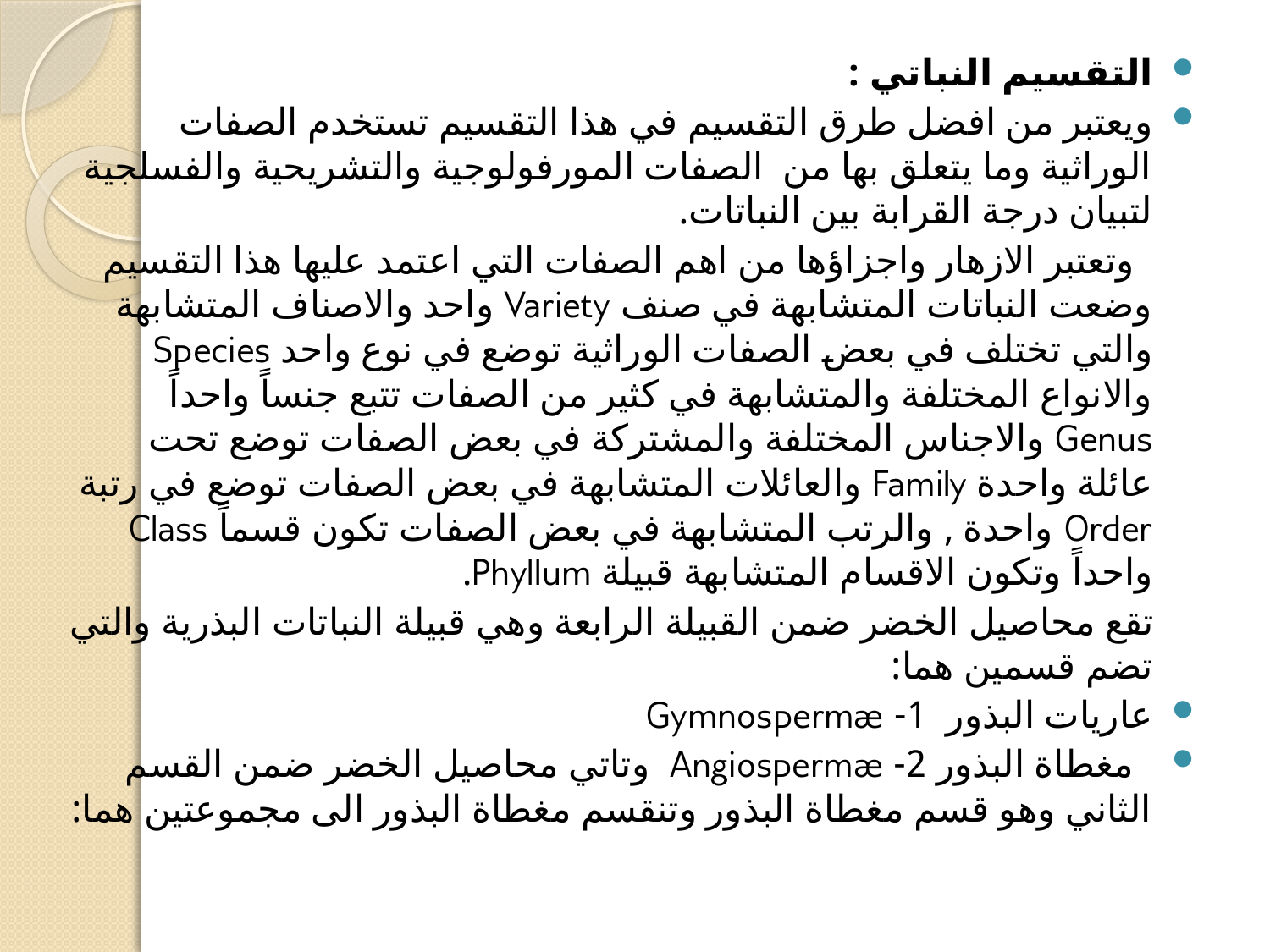

#
التقسيم النباتي :
ويعتبر من افضل طرق التقسيم في هذا التقسيم تستخدم الصفات الوراثية وما يتعلق بها من  الصفات المورفولوجية والتشريحية والفسلجية لتبيان درجة القرابة بين النباتات.
     وتعتبر الازهار واجزاؤها من اهم الصفات التي اعتمد عليها هذا التقسيم وضعت النباتات المتشابهة في صنف Variety واحد والاصناف المتشابهة والتي تختلف في بعض الصفات الوراثية توضع في نوع واحد Species  والانواع المختلفة والمتشابهة في كثير من الصفات تتبع جنساً واحداً Genus والاجناس المختلفة والمشتركة في بعض الصفات توضع تحت عائلة واحدة Family والعائلات المتشابهة في بعض الصفات توضع في رتبة Order واحدة , والرتب المتشابهة في بعض الصفات تكون قسماً Class   واحداً وتكون الاقسام المتشابهة قبيلة Phyllum.
   تقع محاصيل الخضر ضمن القبيلة الرابعة وهي قبيلة النباتات البذرية والتي تضم قسمين هما:
عاريات البذور  1- Gymnospermae
  مغطاة البذور 2- Angiospermae  وتاتي محاصيل الخضر ضمن القسم الثاني وهو قسم مغطاة البذور وتنقسم مغطاة البذور الى مجموعتين هما: